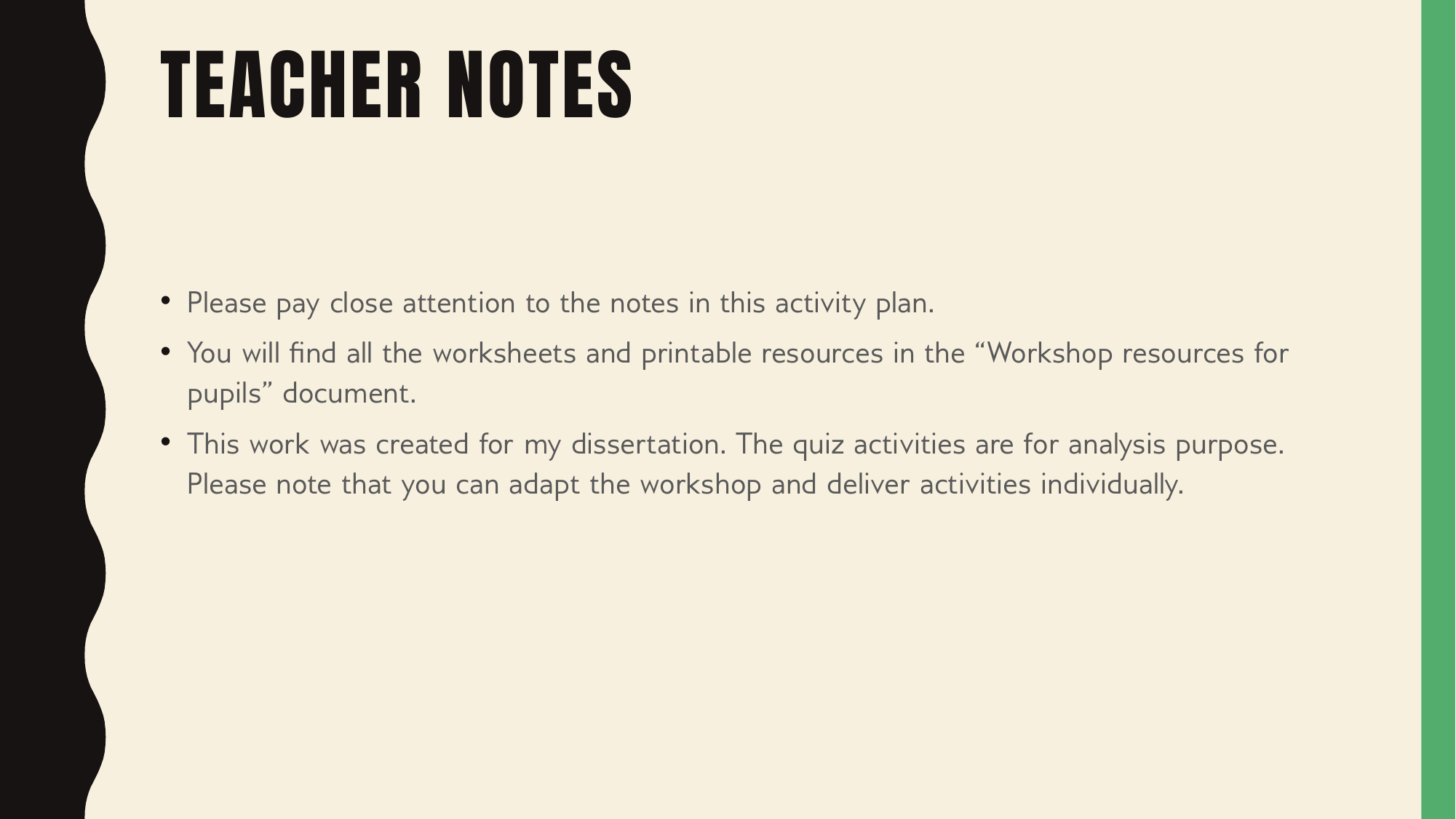

# Teacher notes
Please pay close attention to the notes in this activity plan.
You will find all the worksheets and printable resources in the “Workshop resources for pupils” document.
This work was created for my dissertation. The quiz activities are for analysis purpose. Please note that you can adapt the workshop and deliver activities individually.